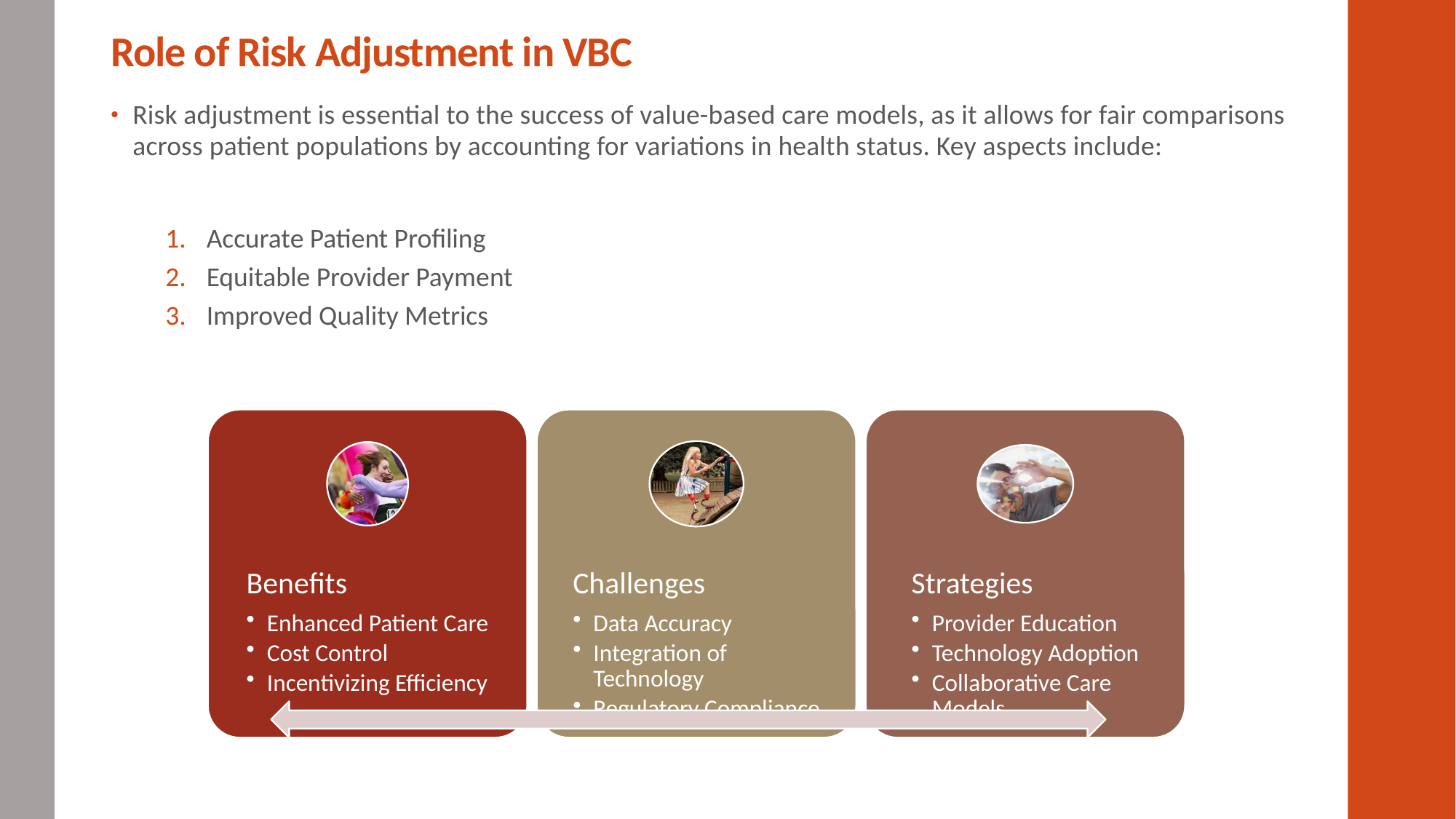

# Role of Risk Adjustment in VBC
Risk adjustment is essential to the success of value-based care models, as it allows for fair comparisons across patient populations by accounting for variations in health status. Key aspects include:

Accurate Patient Profiling
Equitable Provider Payment
Improved Quality Metrics
Benefits
Enhanced Patient Care
Cost Control
Incentivizing Efficiency
Challenges
Data Accuracy
Integration of Technology
Regulatory Compliance
Strategies
Provider Education
Technology Adoption
Collaborative Care Models